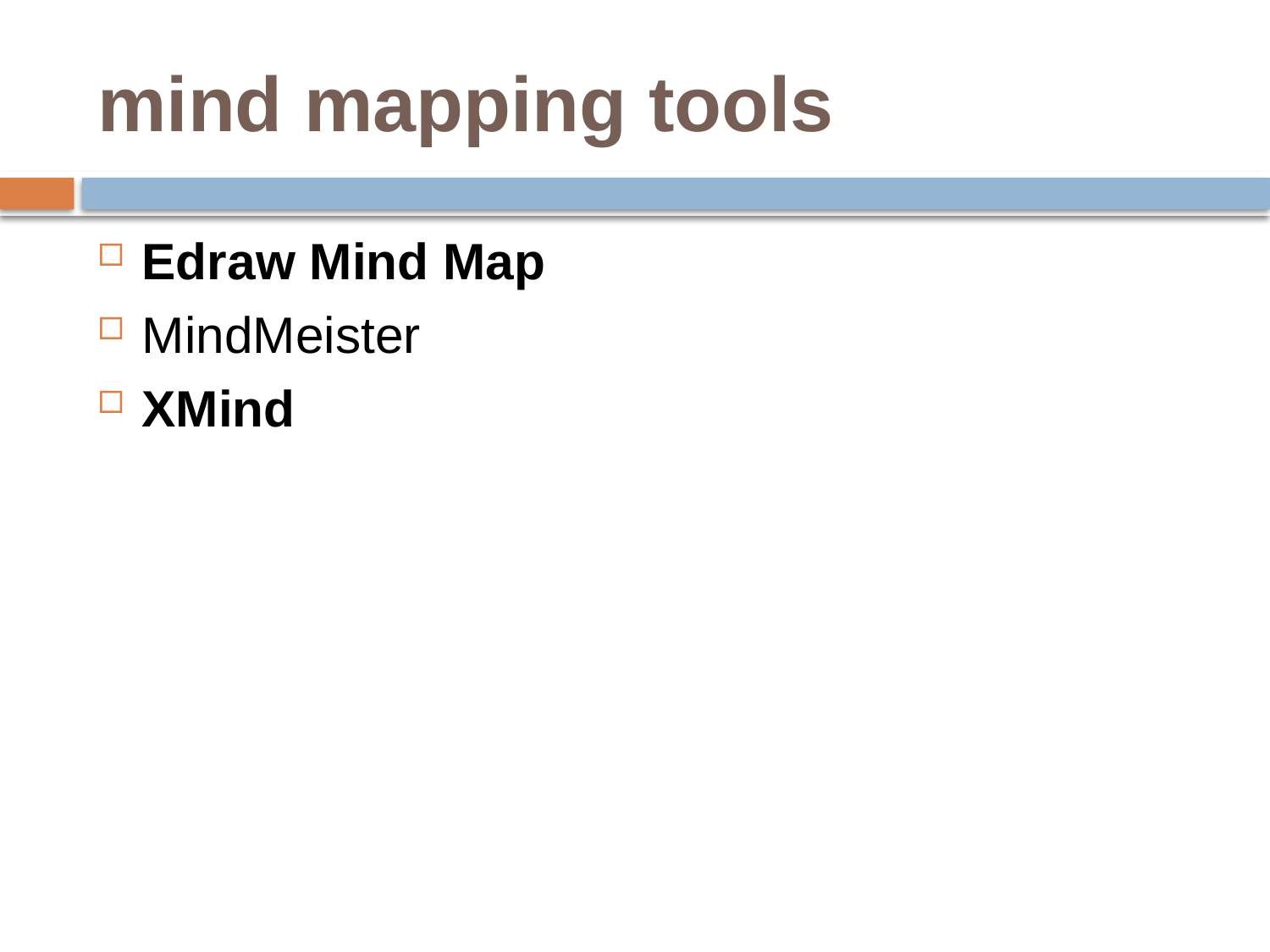

# mind mapping tools
Edraw Mind Map
MindMeister
XMind